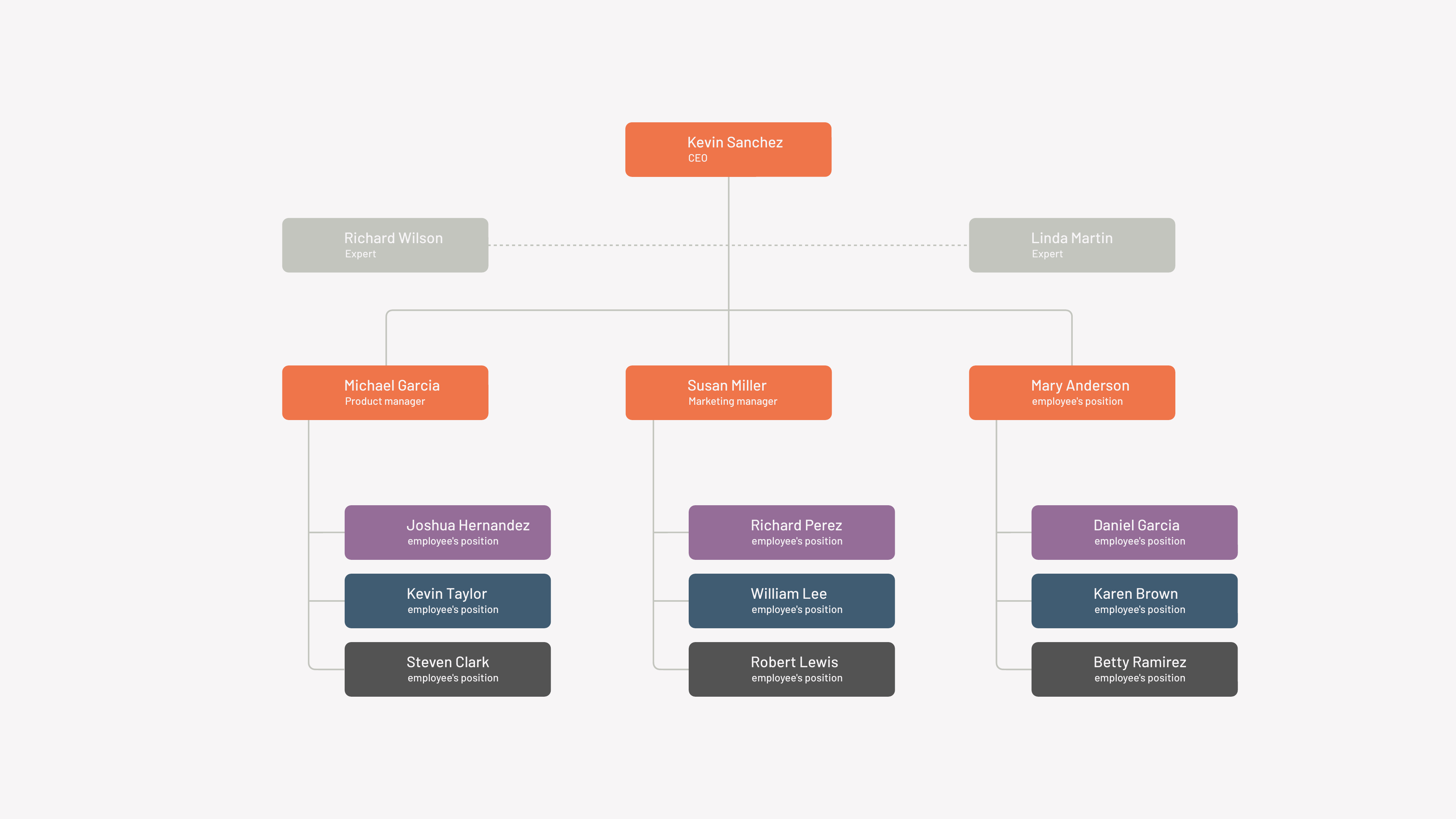

Kevin Sanchez
CEO

Richard Wilson
Linda Martin
Expert
Expert

Michael Garcia
Susan Miller
Mary Anderson
Product manager
Marketing manager
employee's position

Joshua Hernandez
Richard Perez
Daniel Garcia
employee's position
employee's position
employee's position

Kevin Taylor
William Lee
Karen Brown
employee's position
employee's position
employee's position

Steven Clark
Robert Lewis
Betty Ramirez
employee's position
employee's position
employee's position